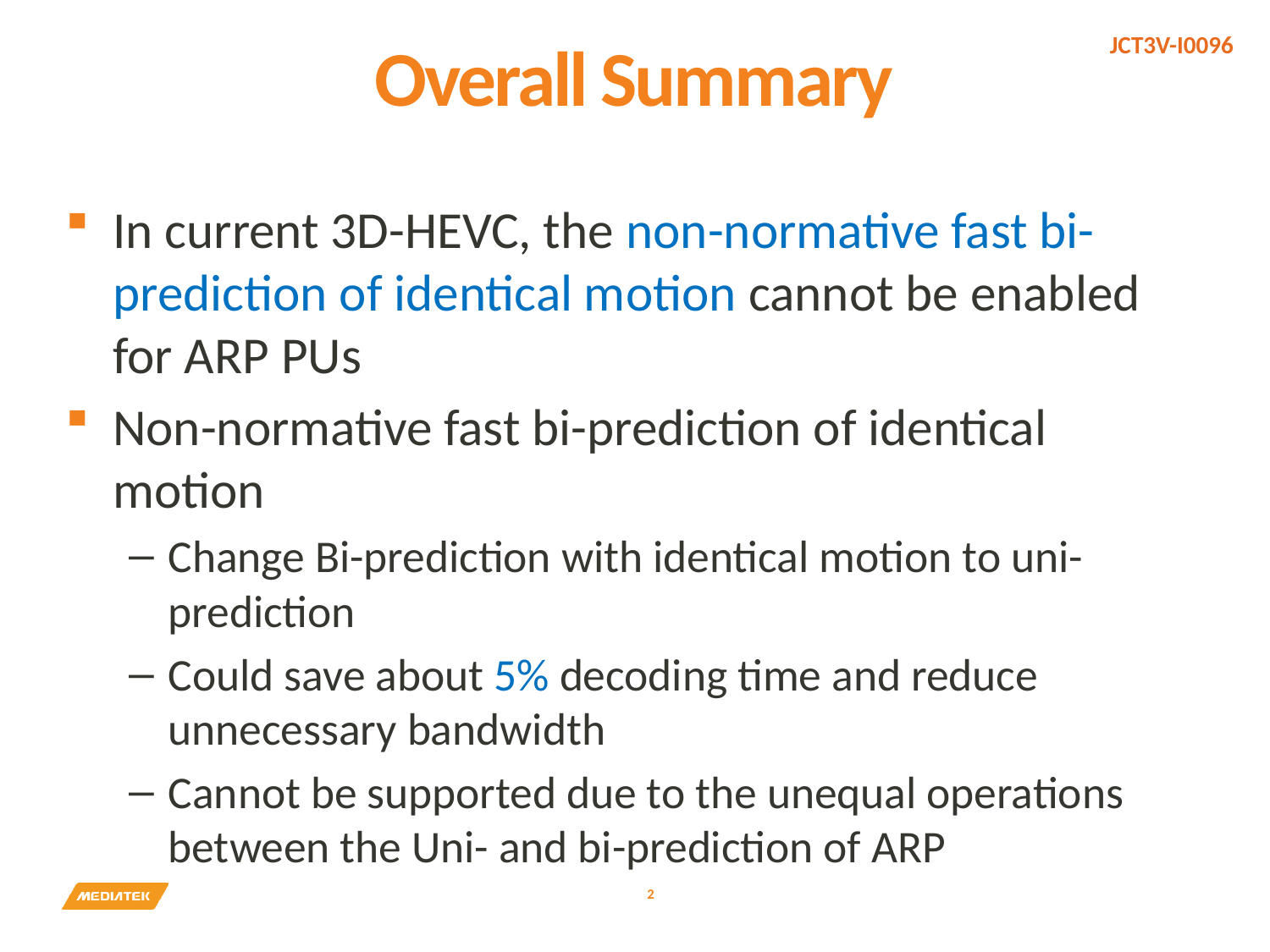

# Overall Summary
In current 3D-HEVC, the non-normative fast bi-prediction of identical motion cannot be enabled for ARP PUs
Non-normative fast bi-prediction of identical motion
Change Bi-prediction with identical motion to uni-prediction
Could save about 5% decoding time and reduce unnecessary bandwidth
Cannot be supported due to the unequal operations between the Uni- and bi-prediction of ARP

2